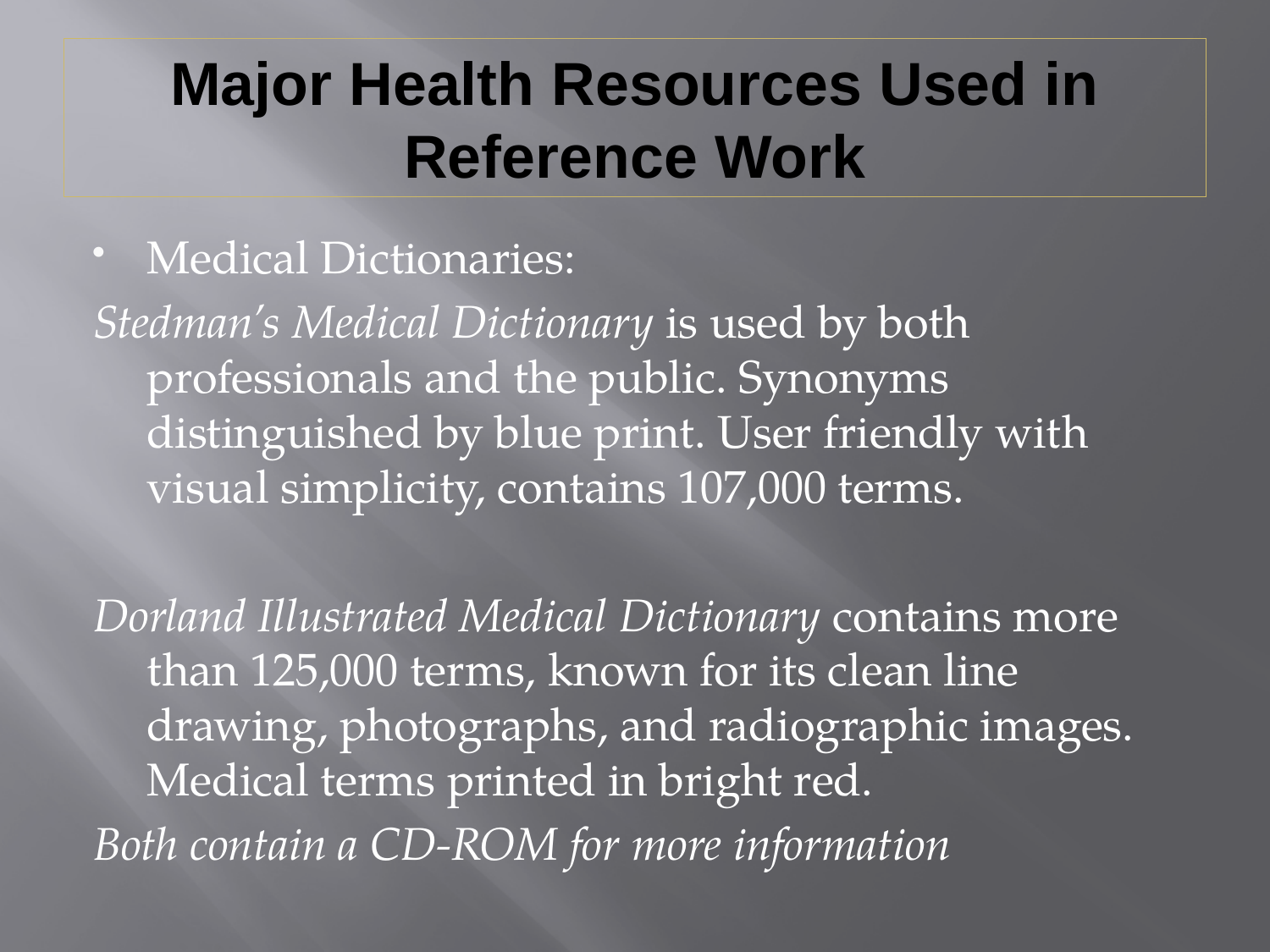

# Major Health Resources Used in Reference Work
Medical Dictionaries:
Stedman’s Medical Dictionary is used by both professionals and the public. Synonyms distinguished by blue print. User friendly with visual simplicity, contains 107,000 terms.

Dorland Illustrated Medical Dictionary contains more than 125,000 terms, known for its clean line drawing, photographs, and radiographic images. Medical terms printed in bright red.
Both contain a CD-ROM for more information